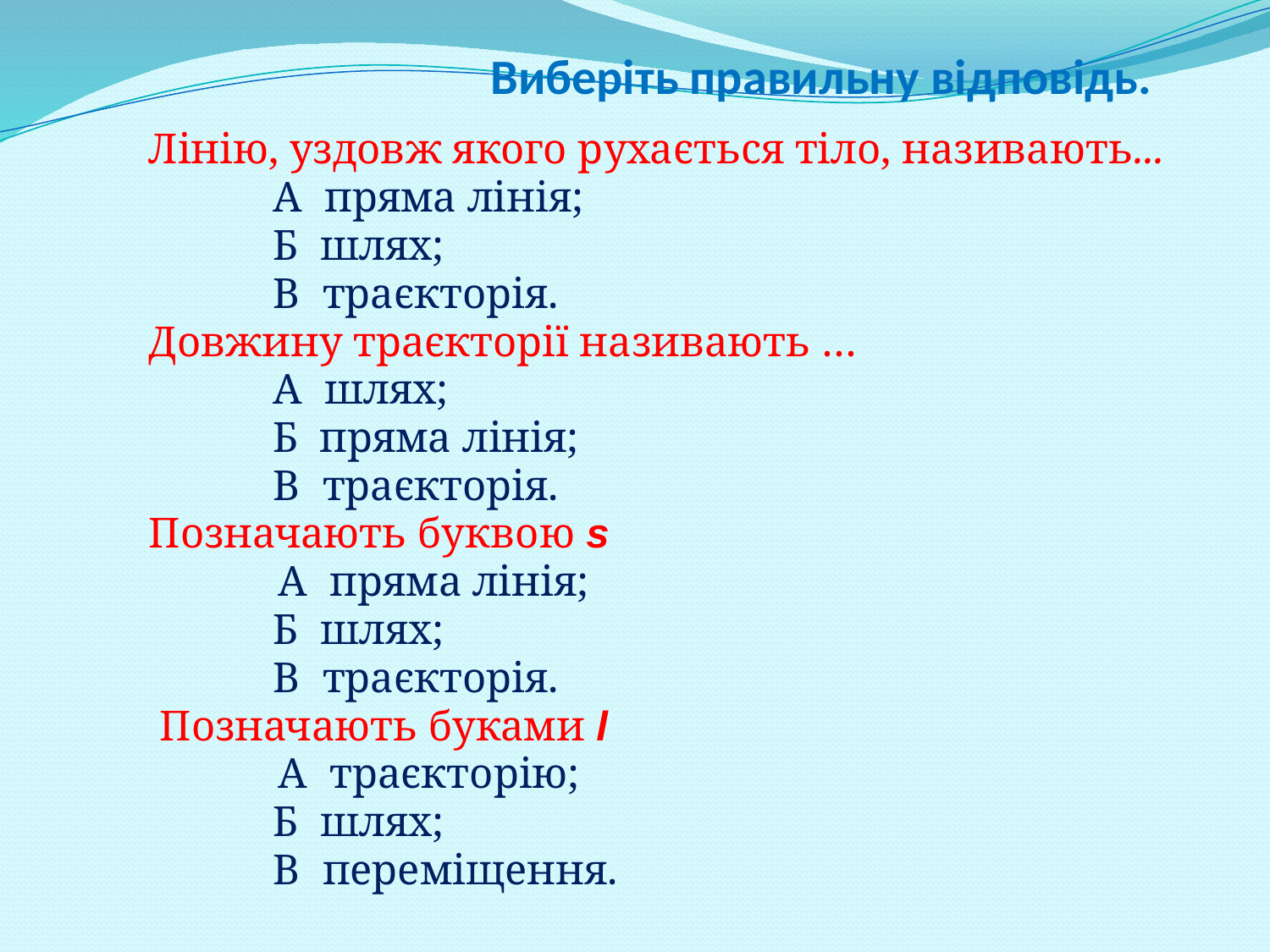

# Виберіть правильну відповідь.
Лінію, уздовж якого рухається тіло, називають...
	А  пряма лінія;
	Б  шлях;
	В  траєкторія.
Довжину траєкторії називають …
	А  шлях;
	Б  пряма лінія;
	В  траєкторія.
Позначають буквою s
            А  пряма лінія;
	Б  шлях;
	В  траєкторія.
 Позначають буками l
            А  траєкторію;
	Б  шлях;
	В  переміщення.